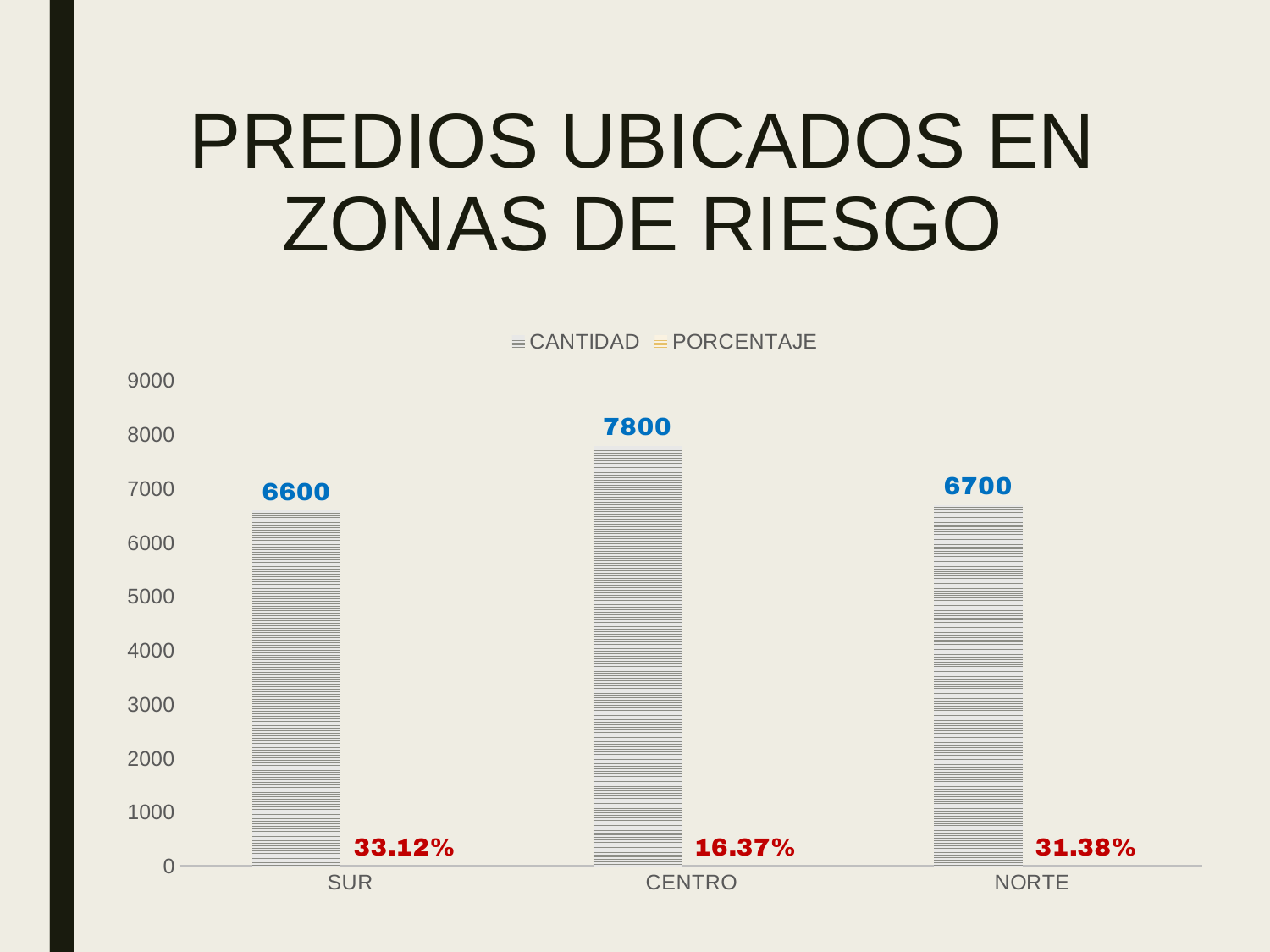

# PREDIOS UBICADOS EN ZONAS DE RIESGO

### Chart

| Category | CANTIDAD | PORCENTAJE |
|---|---|---|
| SUR | 6600.0 | 0.3312 |
| CENTRO | 7800.0 | 0.1637 |
| NORTE | 6700.0 | 0.3138 |